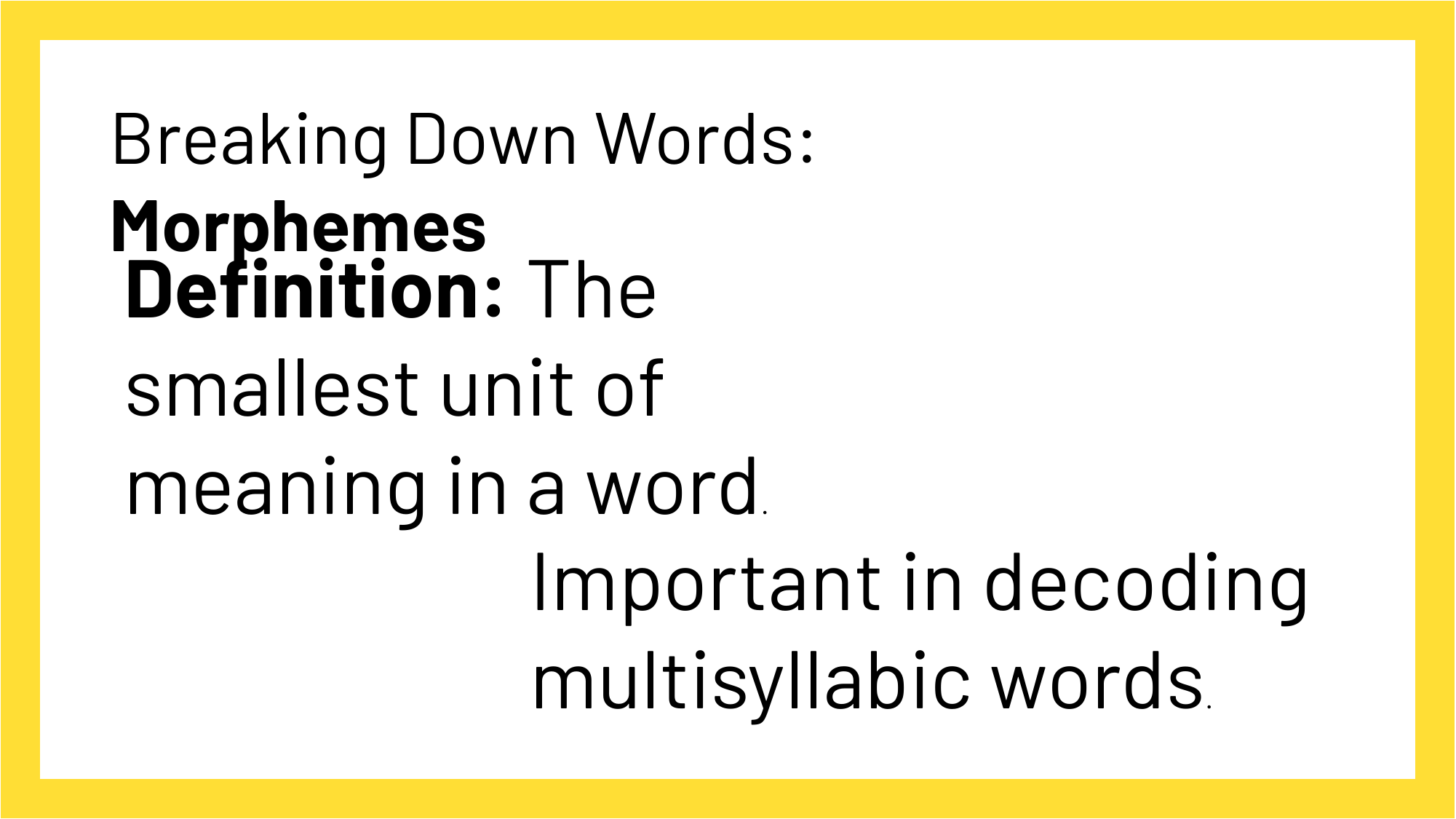

Breaking Down Words:  Morphemes
Definition: The smallest unit of meaning in a word.
Important in decoding multisyllabic words.